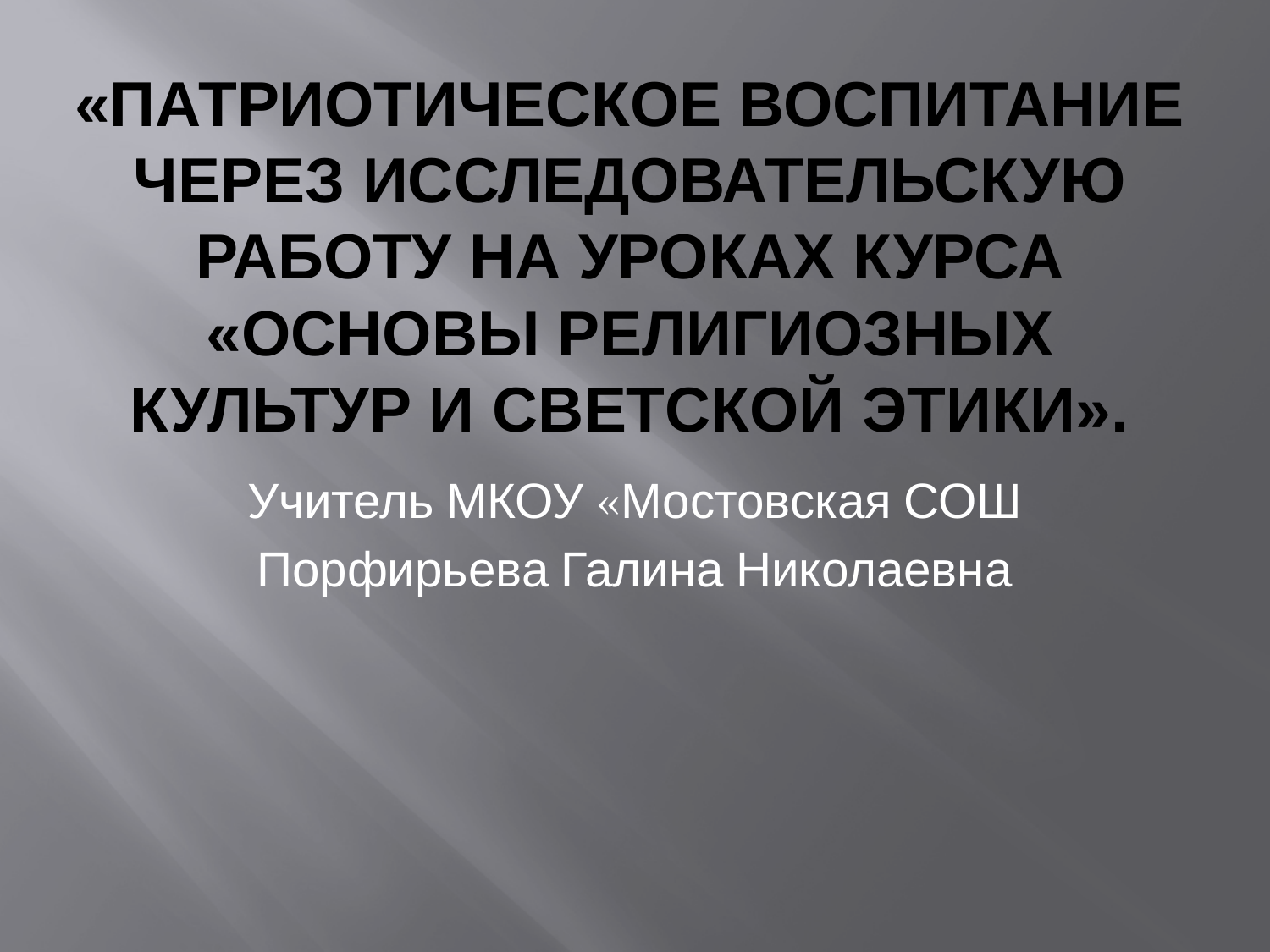

# «Патриотическое воспитание через исследовательскую работу на уроках курса «Основы религиозных культур и светской этики».
Учитель МКОУ «Мостовская СОШ
Порфирьева Галина Николаевна